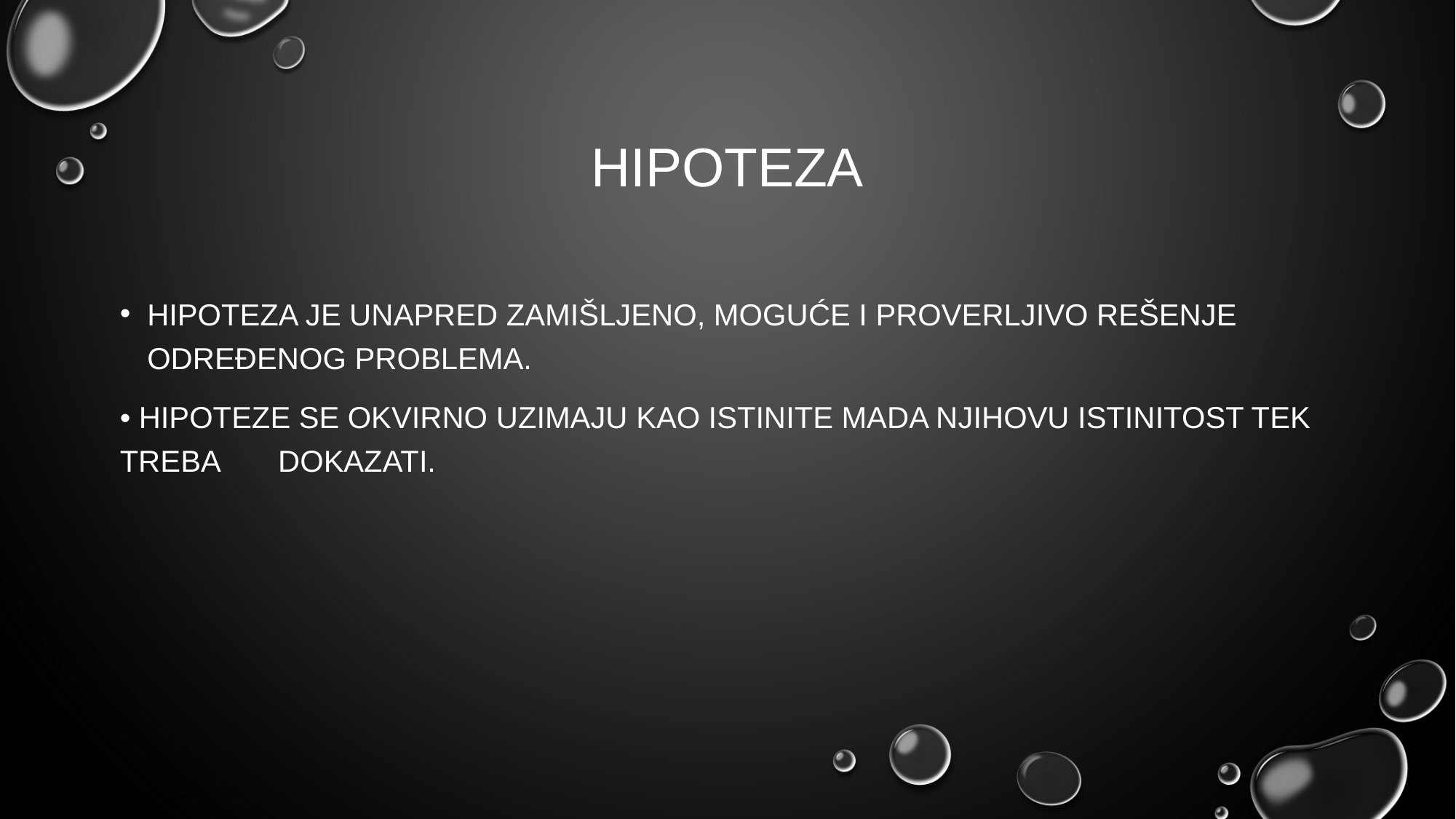

# HIPOTEZA
Hipoteza je unapred zamišljeno, moguće i proverljivo rešenje određenog problema.
• Hipoteze se OKVIRNO uzimaju kao istinite mada njihovu istinitost tek treba       dokazati.